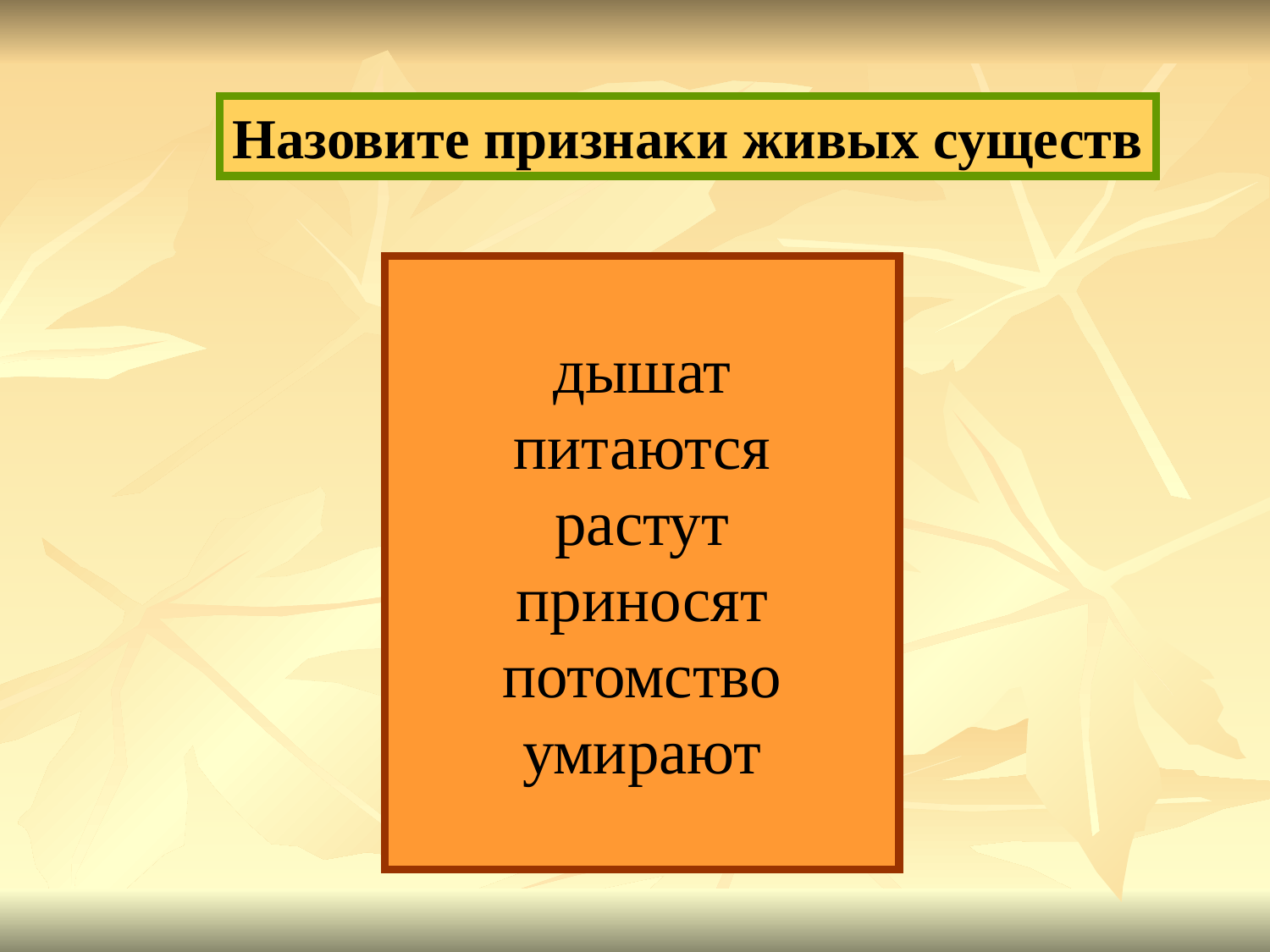

Назовите признаки живых существ

дышат
питаются
растут
приносят потомство
умирают